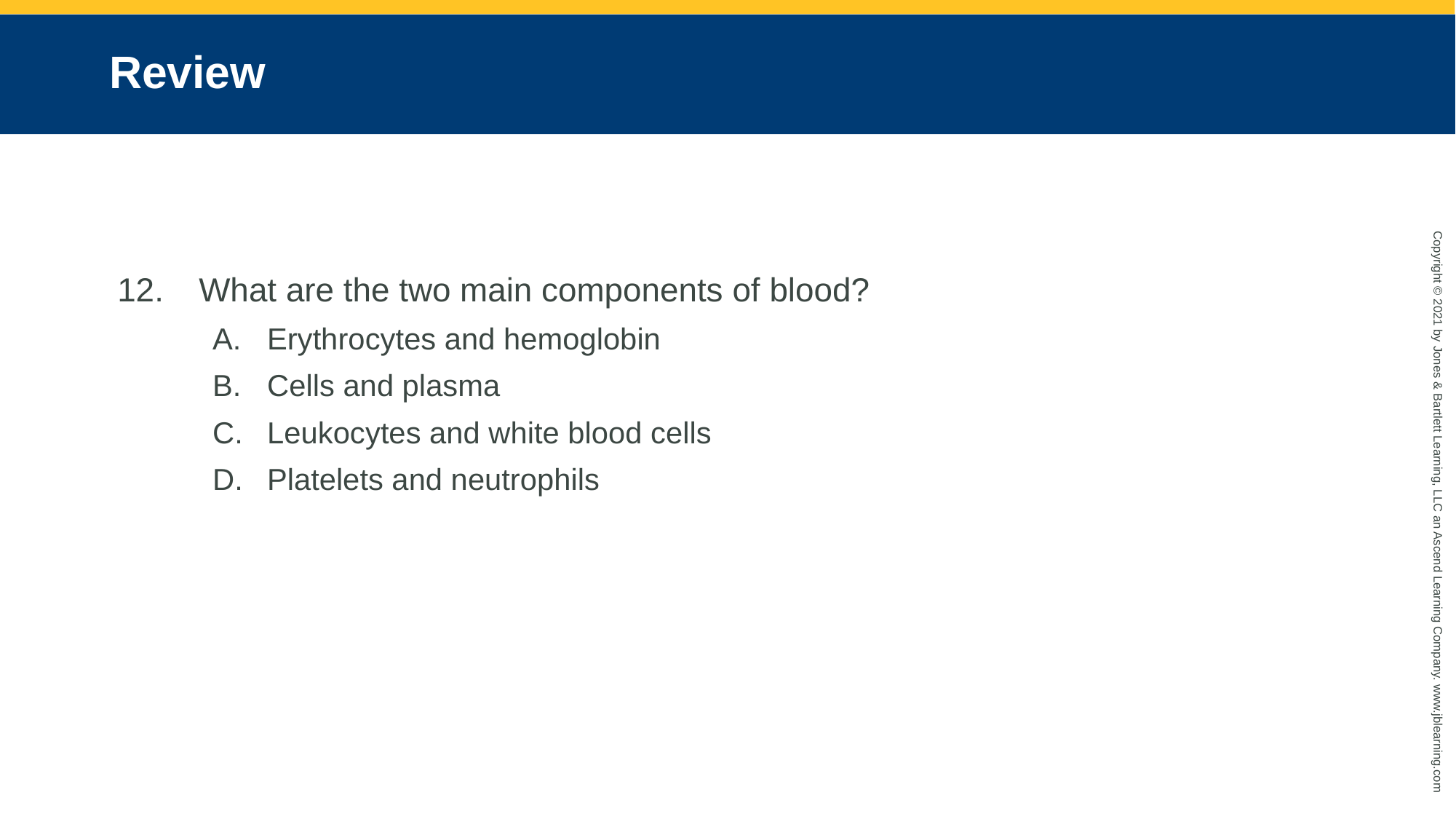

# Review
What are the two main components of blood?
Erythrocytes and hemoglobin
Cells and plasma
Leukocytes and white blood cells
Platelets and neutrophils